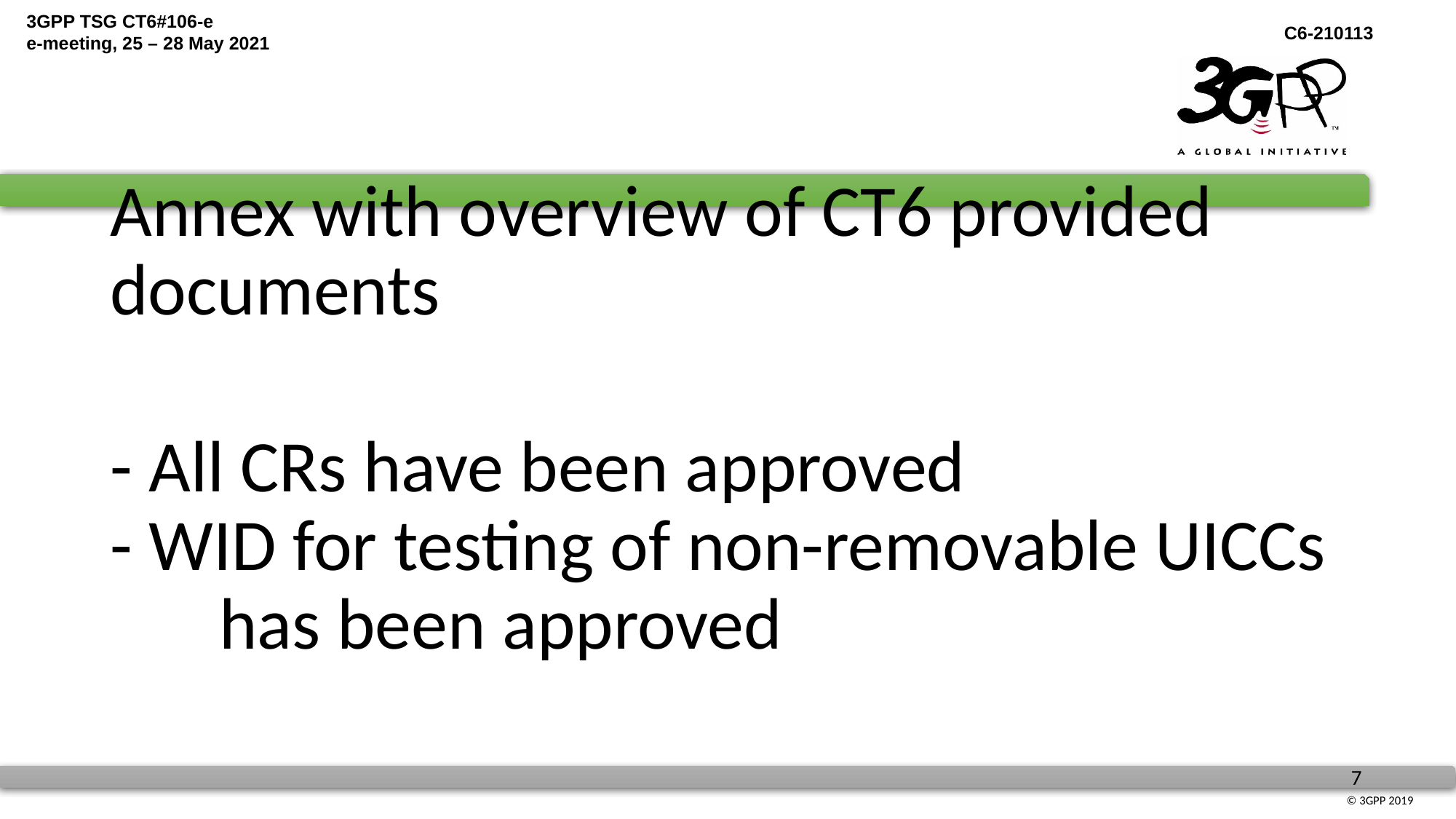

# Annex with overview of CT6 provided documents - All CRs have been approved - WID for testing of non-removable UICCs 	has been approved